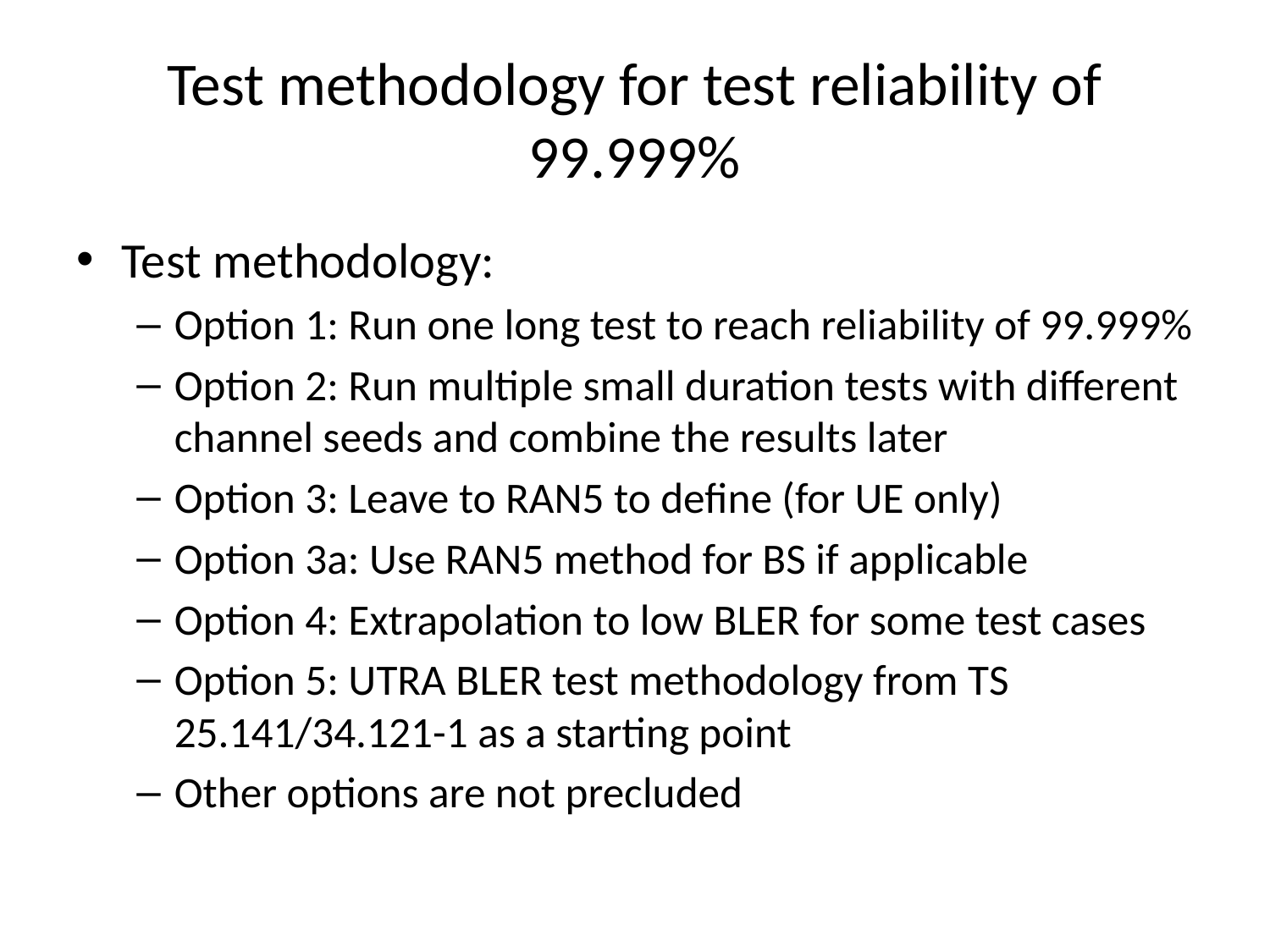

# Test methodology for test reliability of 99.999%
Test methodology:
Option 1: Run one long test to reach reliability of 99.999%
Option 2: Run multiple small duration tests with different channel seeds and combine the results later
Option 3: Leave to RAN5 to define (for UE only)
Option 3a: Use RAN5 method for BS if applicable
Option 4: Extrapolation to low BLER for some test cases
Option 5: UTRA BLER test methodology from TS 25.141/34.121-1 as a starting point
Other options are not precluded